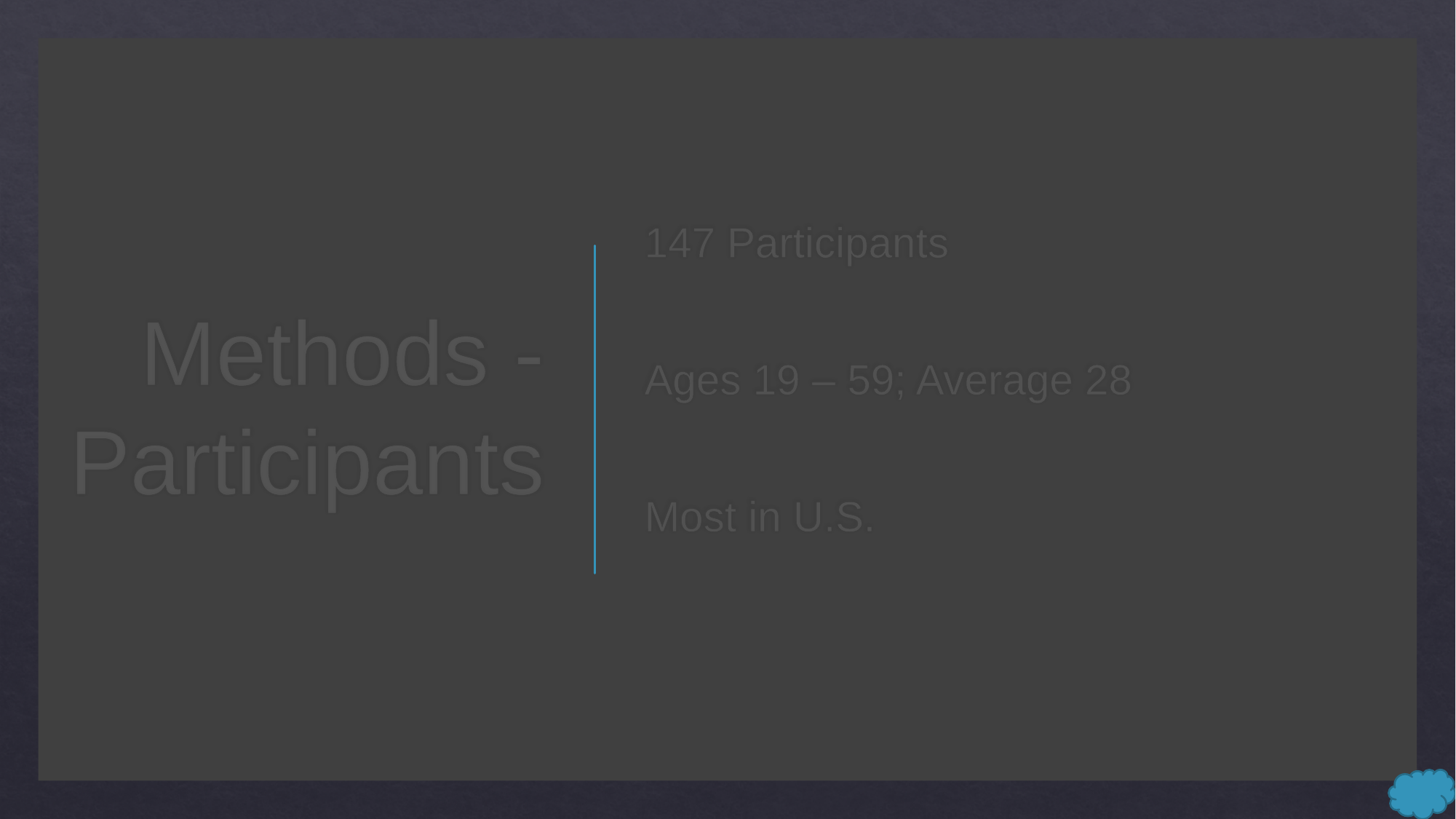

# Methods - Participants
147 Participants

Ages 19 – 59; Average 28

Most in U.S.